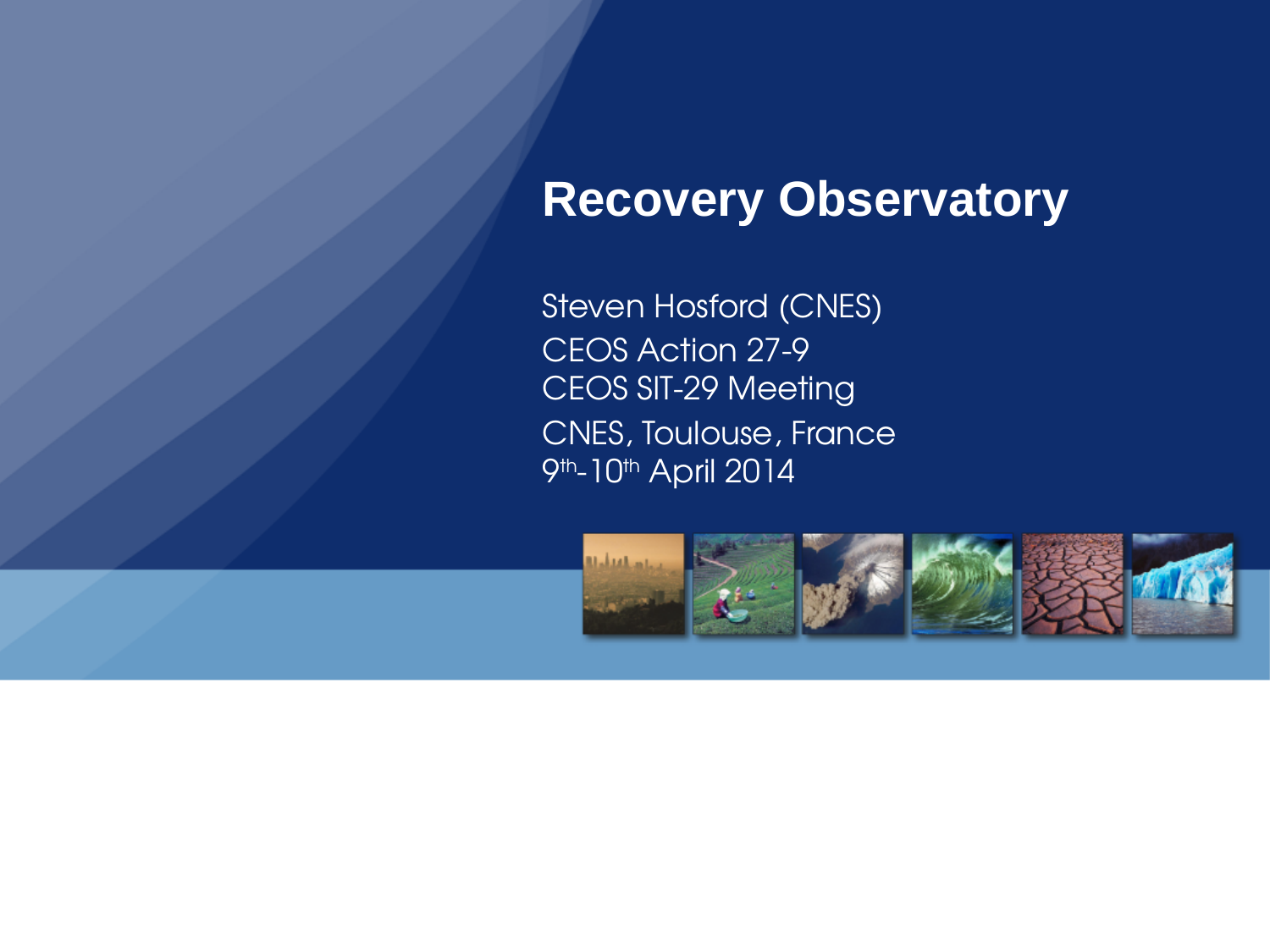

# Recovery Observatory
Steven Hosford (CNES)
CEOS Action 27-9
CEOS SIT-29 Meeting
CNES, Toulouse, France
9th-10th April 2014